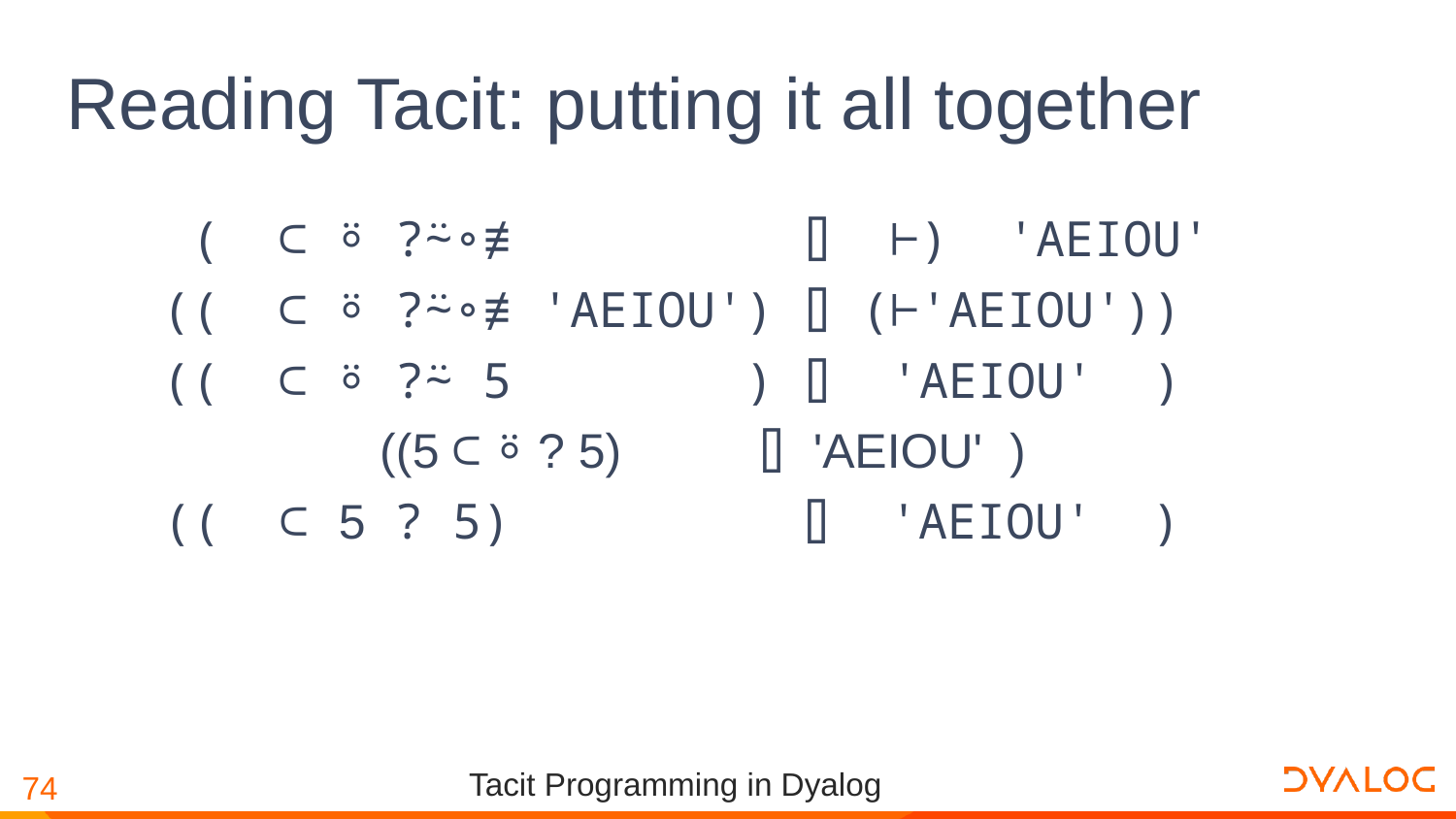

# Reading Tacit: putting it all together
    (  ⊂ ⍤ ?⍨∘≢          ⌷  ⊢)  'AEIOU'     .
  ((  ⊂ ⍤ ?⍨∘≢ 'AEIOU') ⌷ (⊢'AEIOU'))     .
  ((  ⊂ ⍤ ?⍨ 5        ) ⌷  'AEIOU'  )     .
  ((5 ⊂ ⍤ ? 5)          ⌷  'AEIOU'  )     .
  ((  ⊂ 5 ? 5)          ⌷  'AEIOU'  )     .